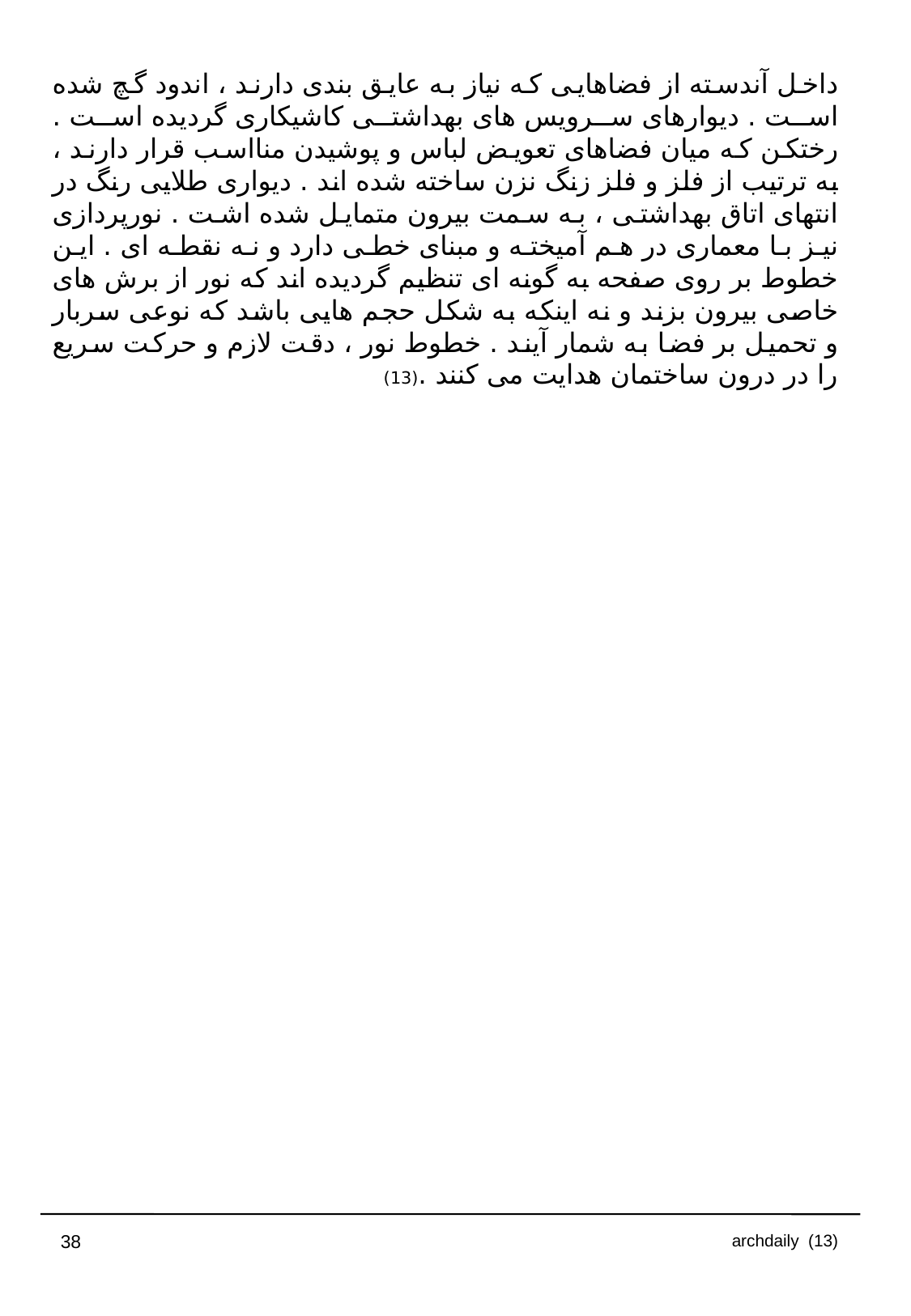

داخل آندسته از فضاهایی که نیاز به عایق بندی دارند ، اندود گچ شده است . دیوارهای سرویس های بهداشتی کاشیکاری گردیده است . رختکن که میان فضاهای تعویض لباس و پوشیدن منااسب قرار دارند ، به ترتیب از فلز و فلز زنگ نزن ساخته شده اند . دیواری طلایی رنگ در انتهای اتاق بهداشتی ، به سمت بیرون متمایل شده اشت . نورپردازی نیز با معماری در هم آمیخته و مبنای خطی دارد و نه نقطه ای . این خطوط بر روی صفحه به گونه ای تنظیم گردیده اند که نور از برش های خاصی بیرون بزند و نه اینکه به شکل حجم هایی باشد که نوعی سربار و تحمیل بر فضا به شمار آیند . خطوط نور ، دقت لازم و حرکت سریع را در درون ساختمان هدایت می کنند .(13)

38
 archdaily  (13)